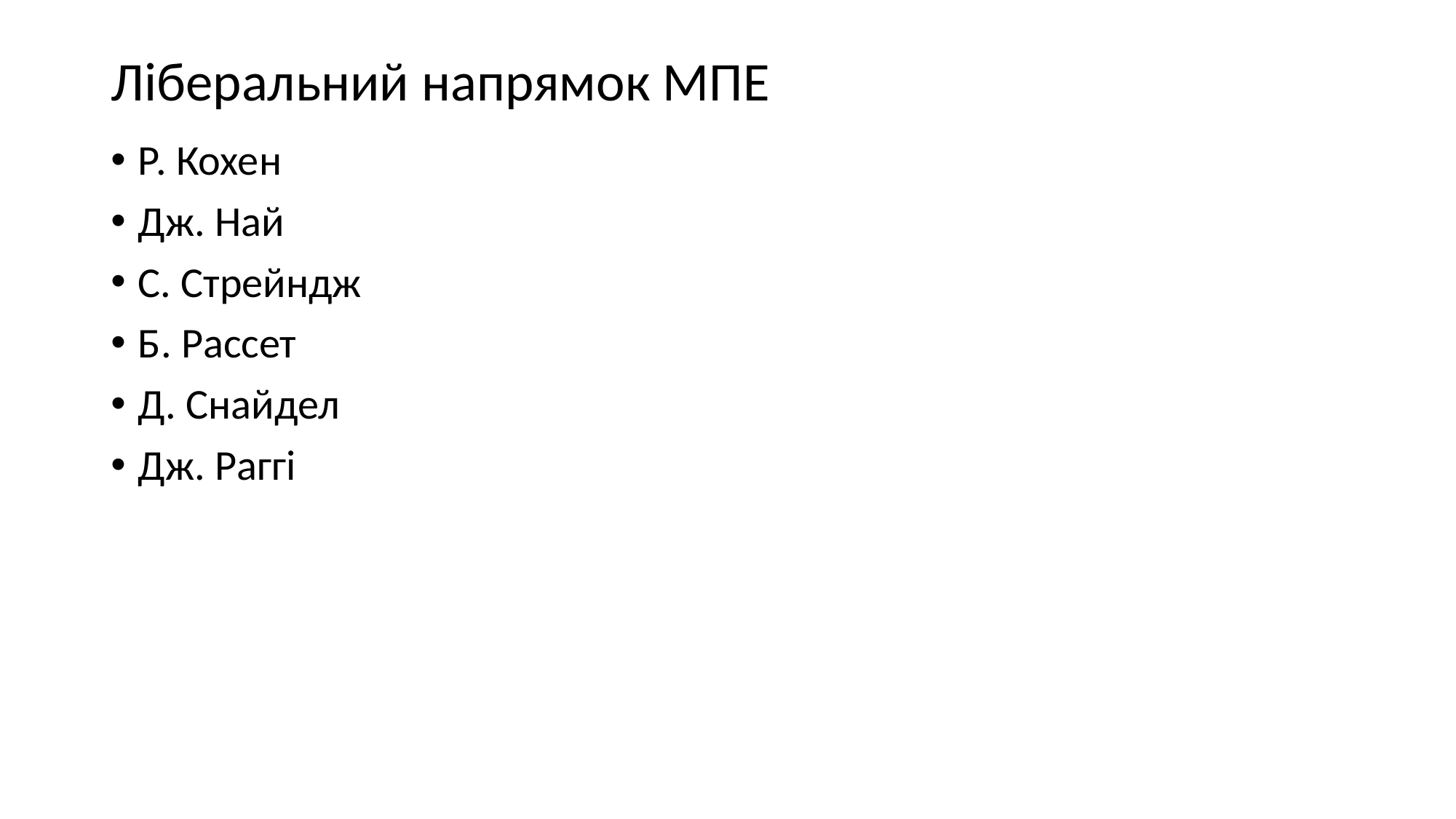

# Ліберальний напрямок МПЕ
Р. Кохен
Дж. Най
С. Стрейндж
Б. Рассет
Д. Снайдел
Дж. Раггі